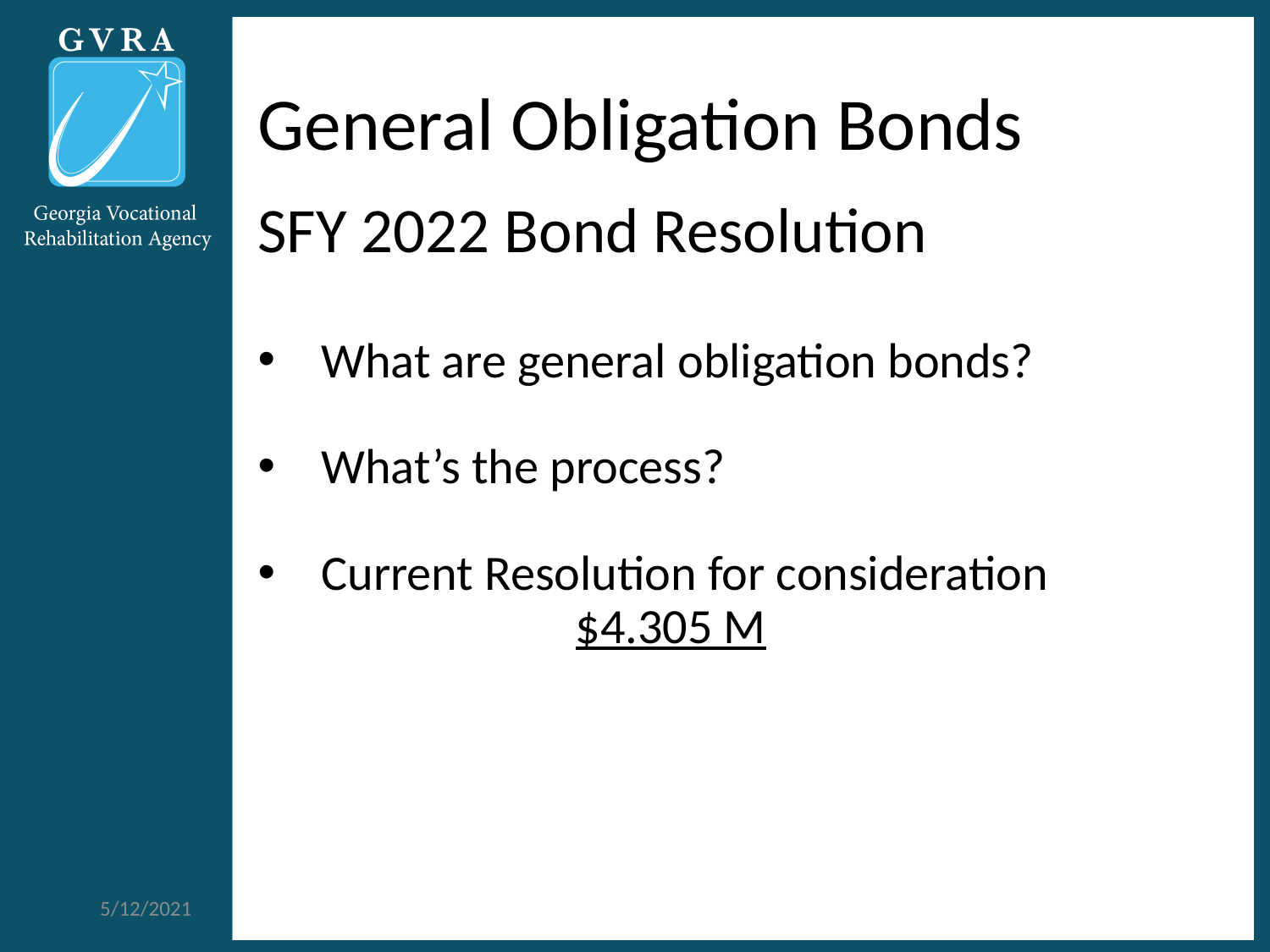

# General Obligation Bonds
SFY 2022 Bond Resolution

What are general obligation bonds?

What’s the process?

Current Resolution for consideration 			$4.305 M

5/12/2021